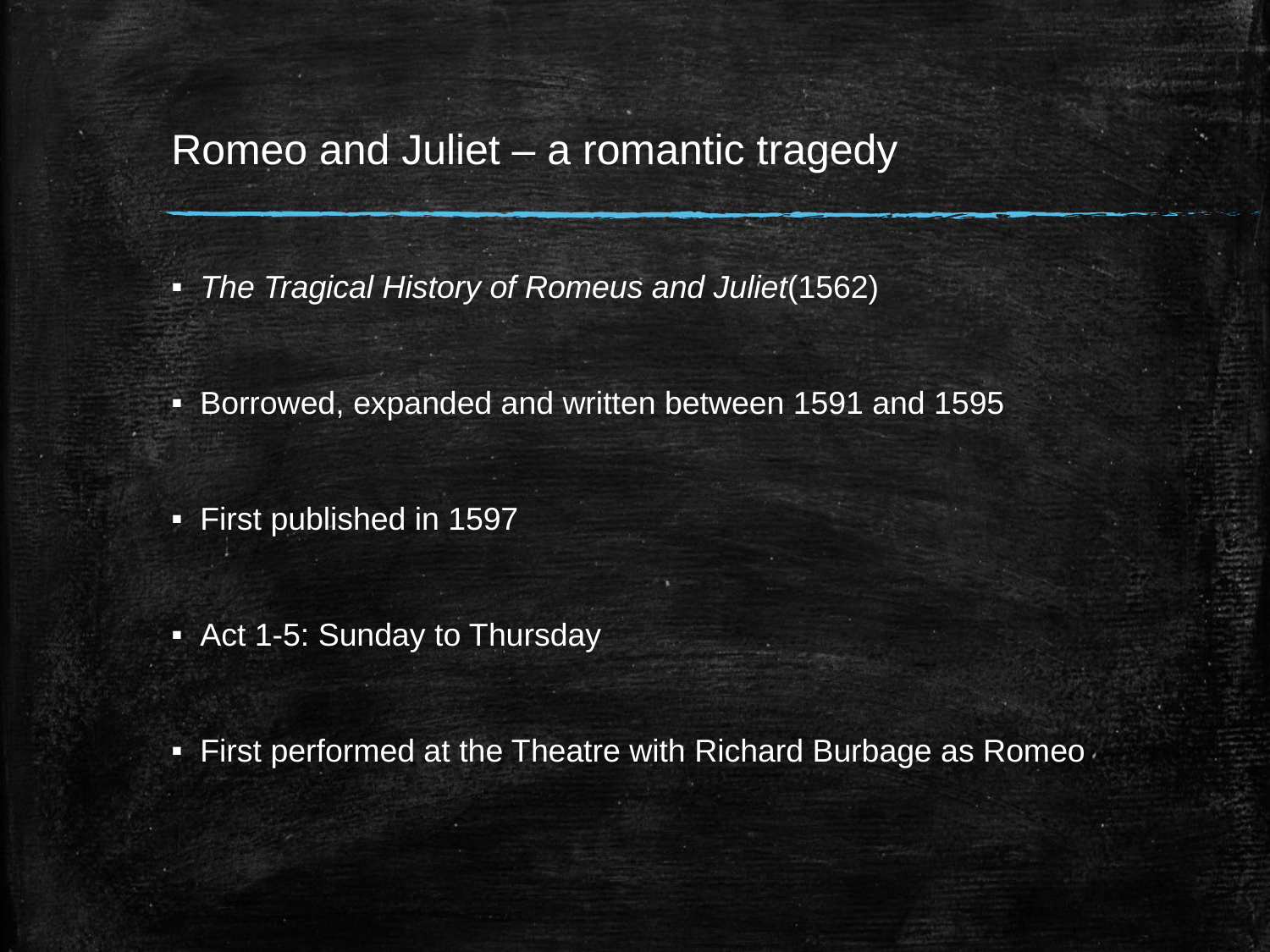

# Romeo and Juliet – a romantic tragedy
The Tragical History of Romeus and Juliet(1562)

Borrowed, expanded and written between 1591 and 1595

First published in 1597

Act 1-5: Sunday to Thursday

First performed at the Theatre with Richard Burbage as Romeo